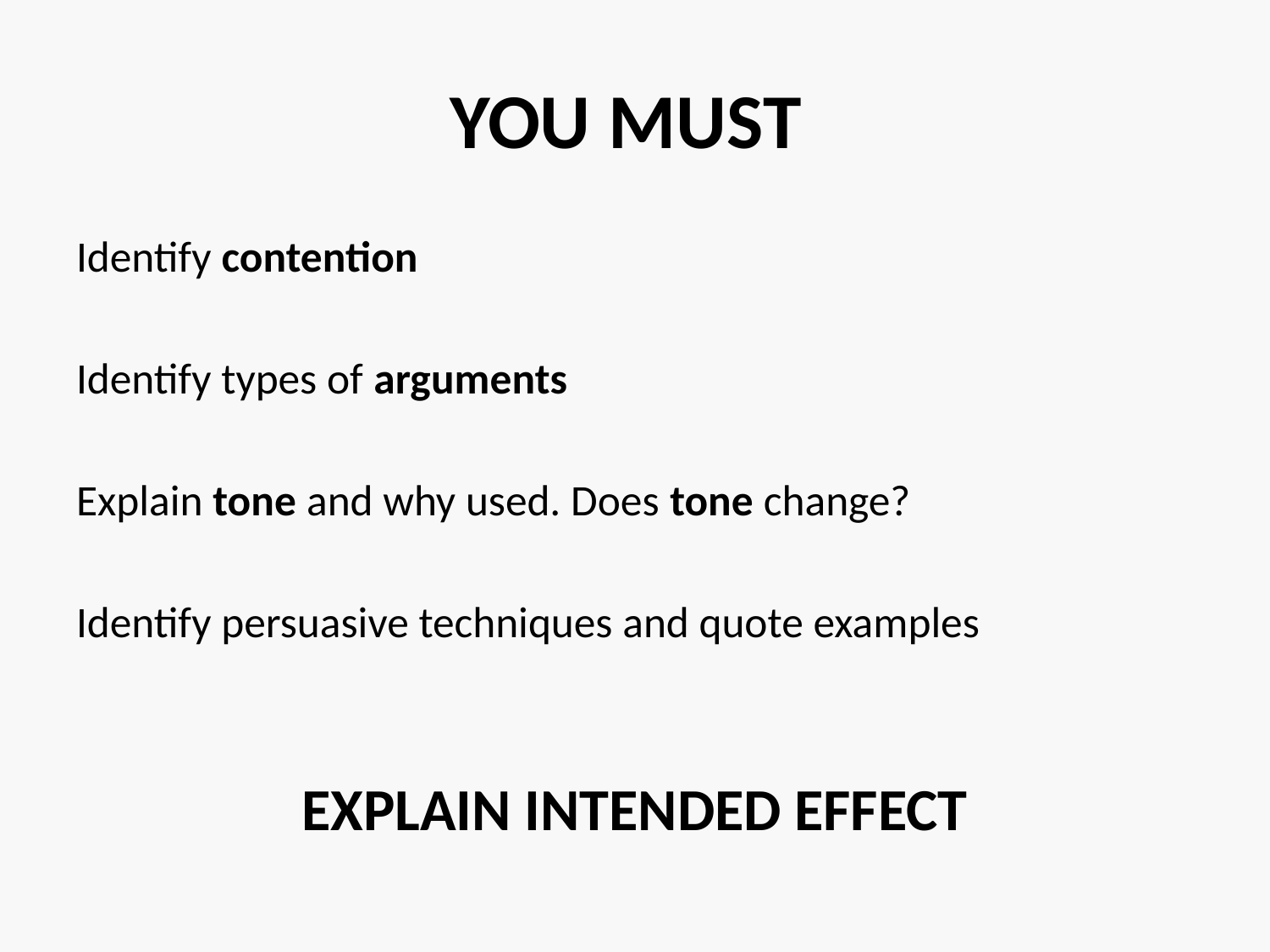

# YOU MUST
Identify contention

Identify types of arguments

Explain tone and why used. Does tone change?

Identify persuasive techniques and quote examples

EXPLAIN INTENDED EFFECT